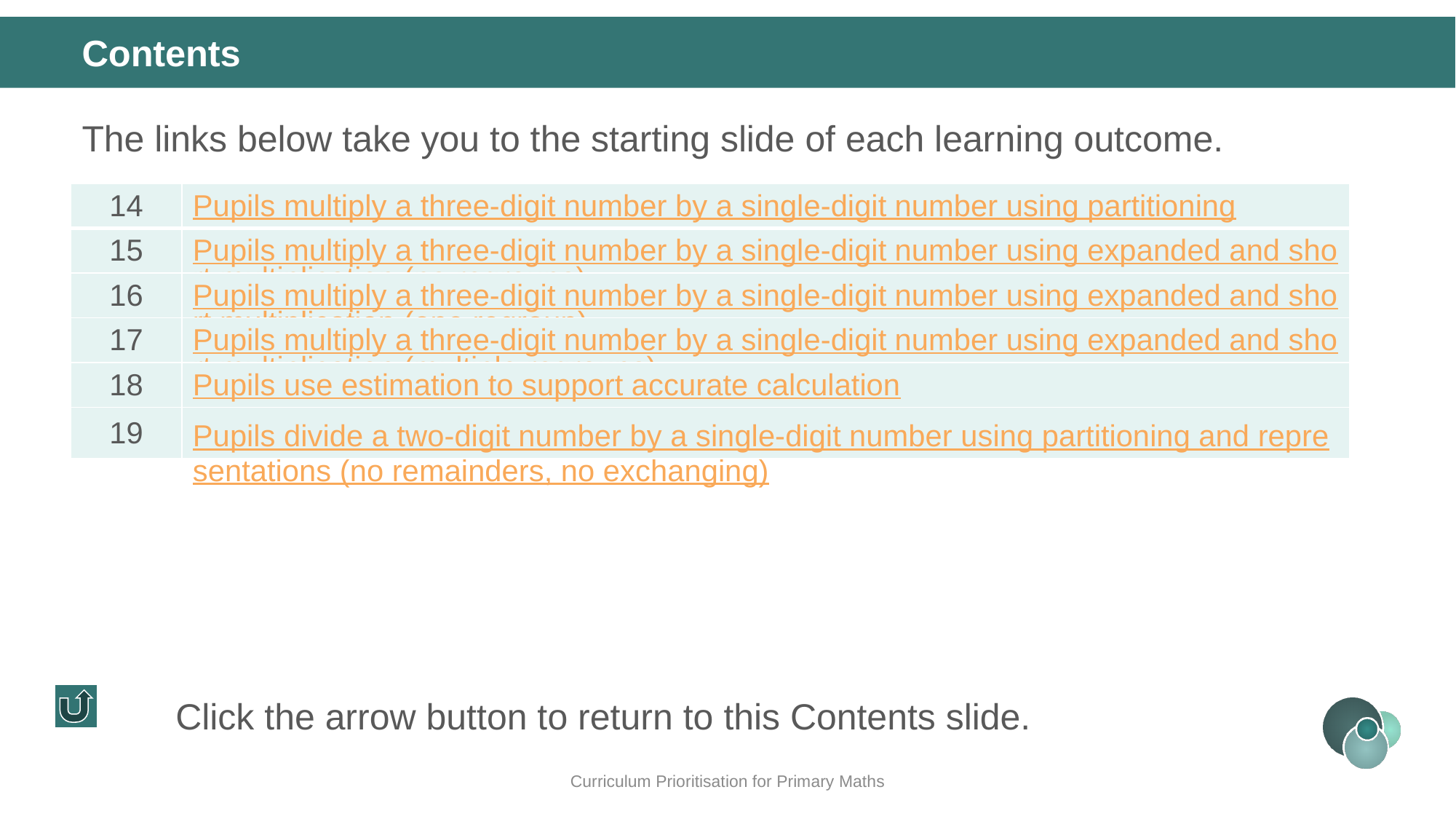

Contents
The links below take you to the starting slide of each learning outcome.
| 14 | Pupils multiply a three-digit number by a single-digit number using partitioning |
| --- | --- |
| 15 | Pupils multiply a three-digit number by a single-digit number using expanded and short multiplication (no regroups) |
| 16 | Pupils multiply a three-digit number by a single-digit number using expanded and short multiplication (one regroup) |
| 17 | Pupils multiply a three-digit number by a single-digit number using expanded and short multiplication (multiple regroups) |
| 18 | Pupils use estimation to support accurate calculation |
| 19 | Pupils divide a two-digit number by a single-digit number using partitioning and representations (no remainders, no exchanging) |

Click the arrow button to return to this Contents slide.
Curriculum Prioritisation for Primary Maths